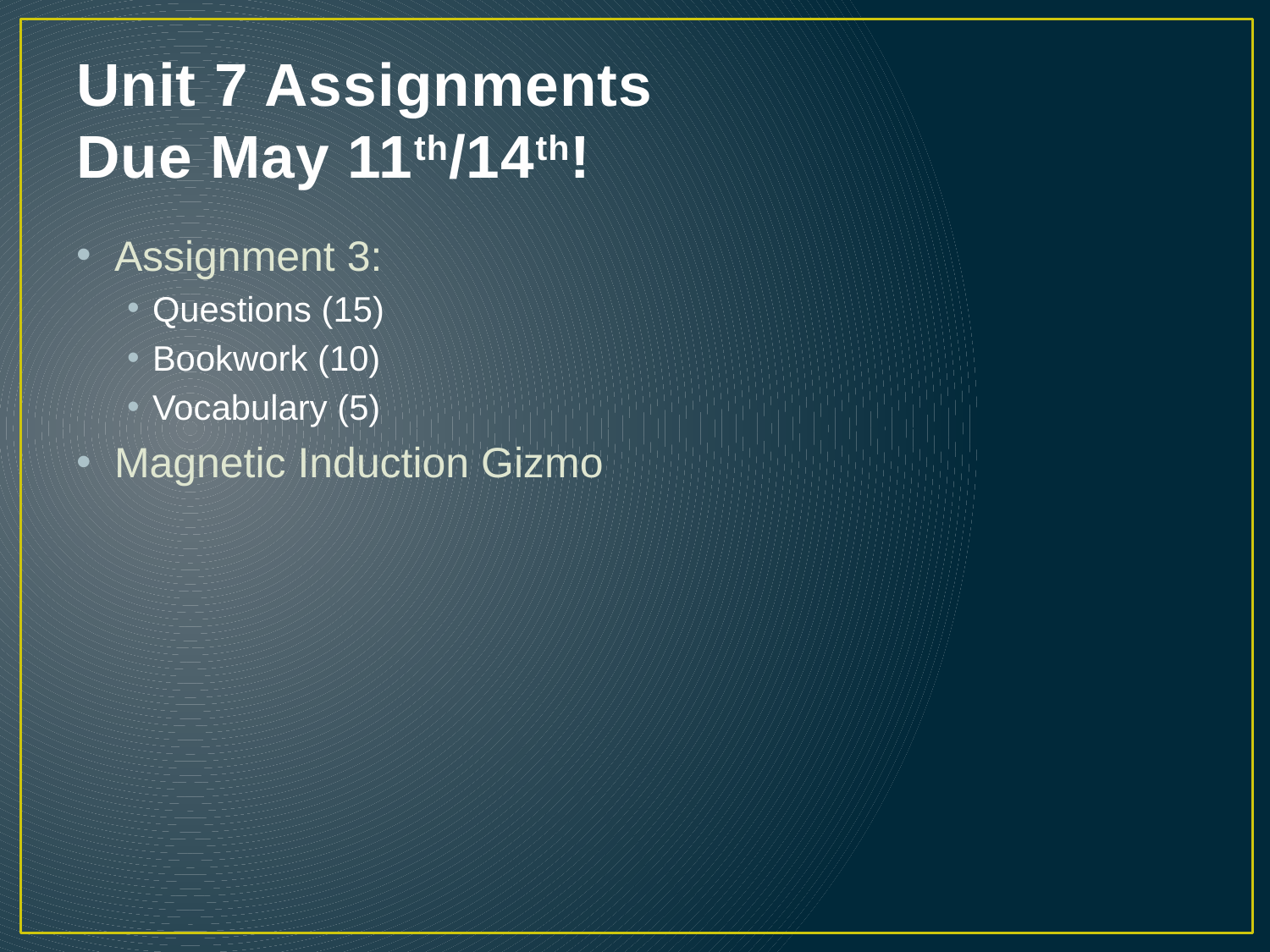

# Unit 7 Assignments Due May 11th/14th!
Assignment 3:
Questions (15)
Bookwork (10)
Vocabulary (5)
Magnetic Induction Gizmo